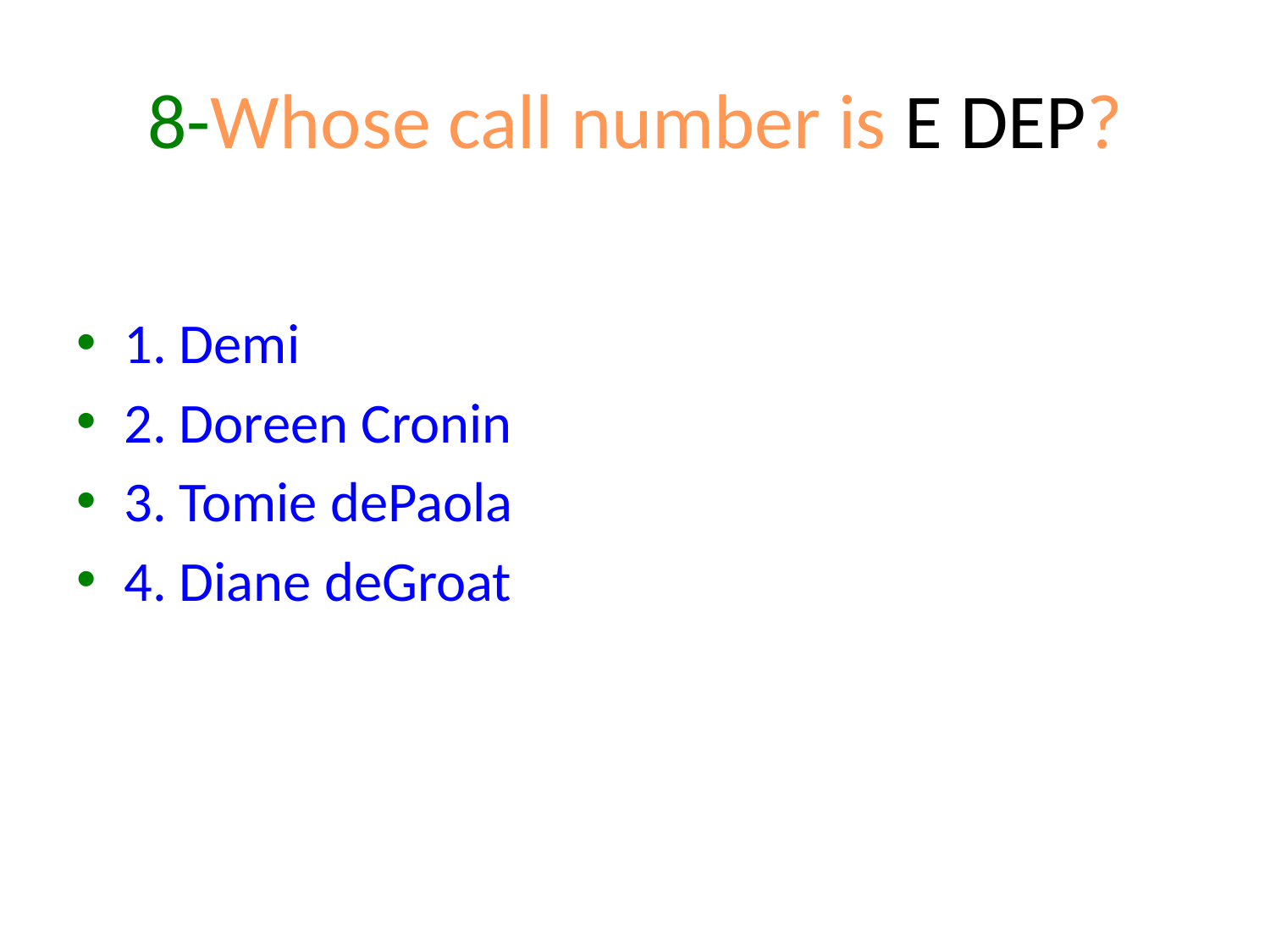

# 8-Whose call number is E DEP?

1. Demi
2. Doreen Cronin
3. Tomie dePaola
4. Diane deGroat